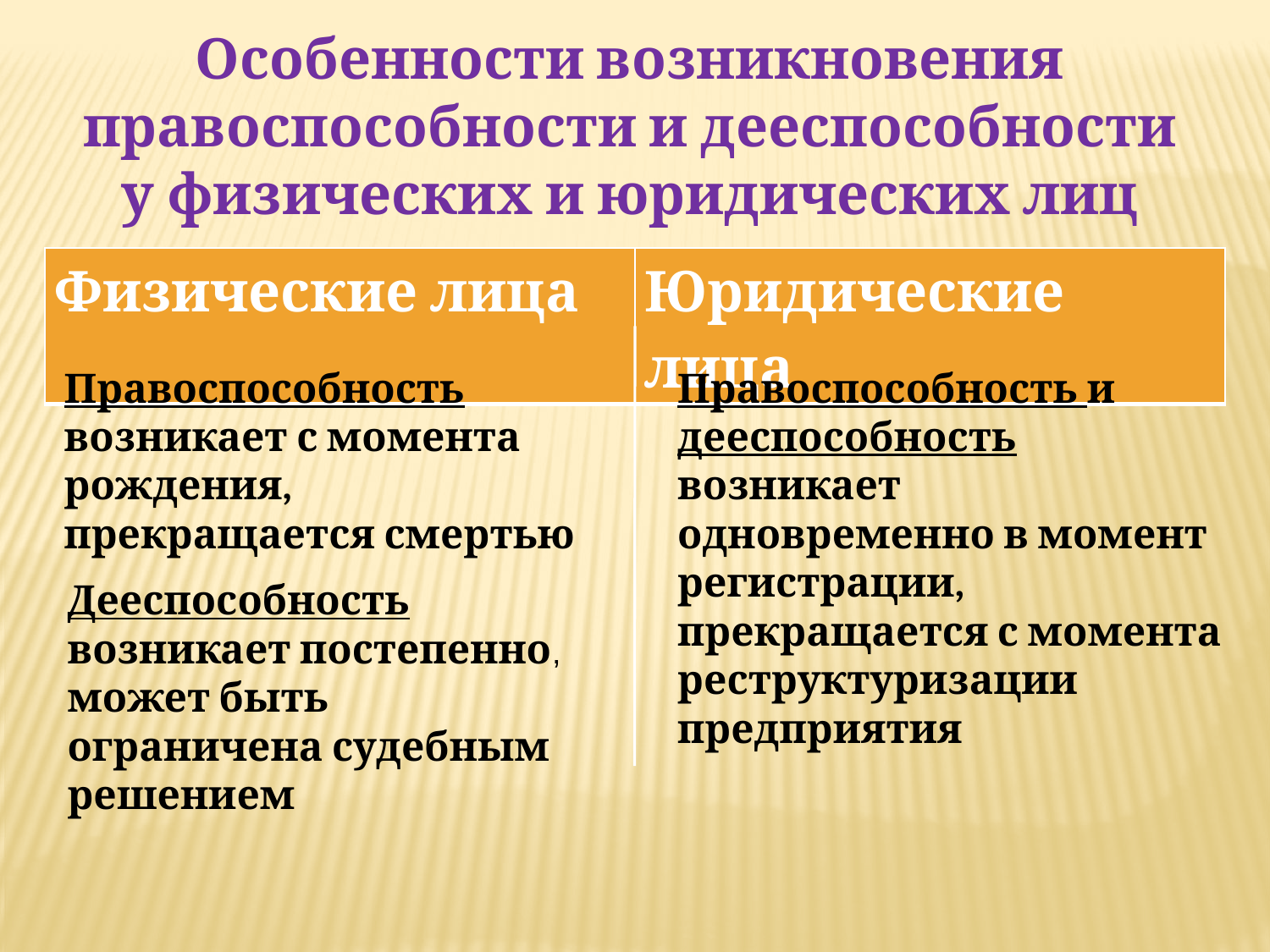

Особенности возникновения правоспособности и дееспособности у физических и юридических лиц
| Физические лица | Юридические лица |
| --- | --- |
Правоспособность возникает с момента рождения, прекращается смертью
Правоспособность и дееспособность возникает одновременно в момент регистрации, прекращается с момента реструктуризации предприятия
Дееспособность возникает постепенно,
может быть ограничена судебным решением